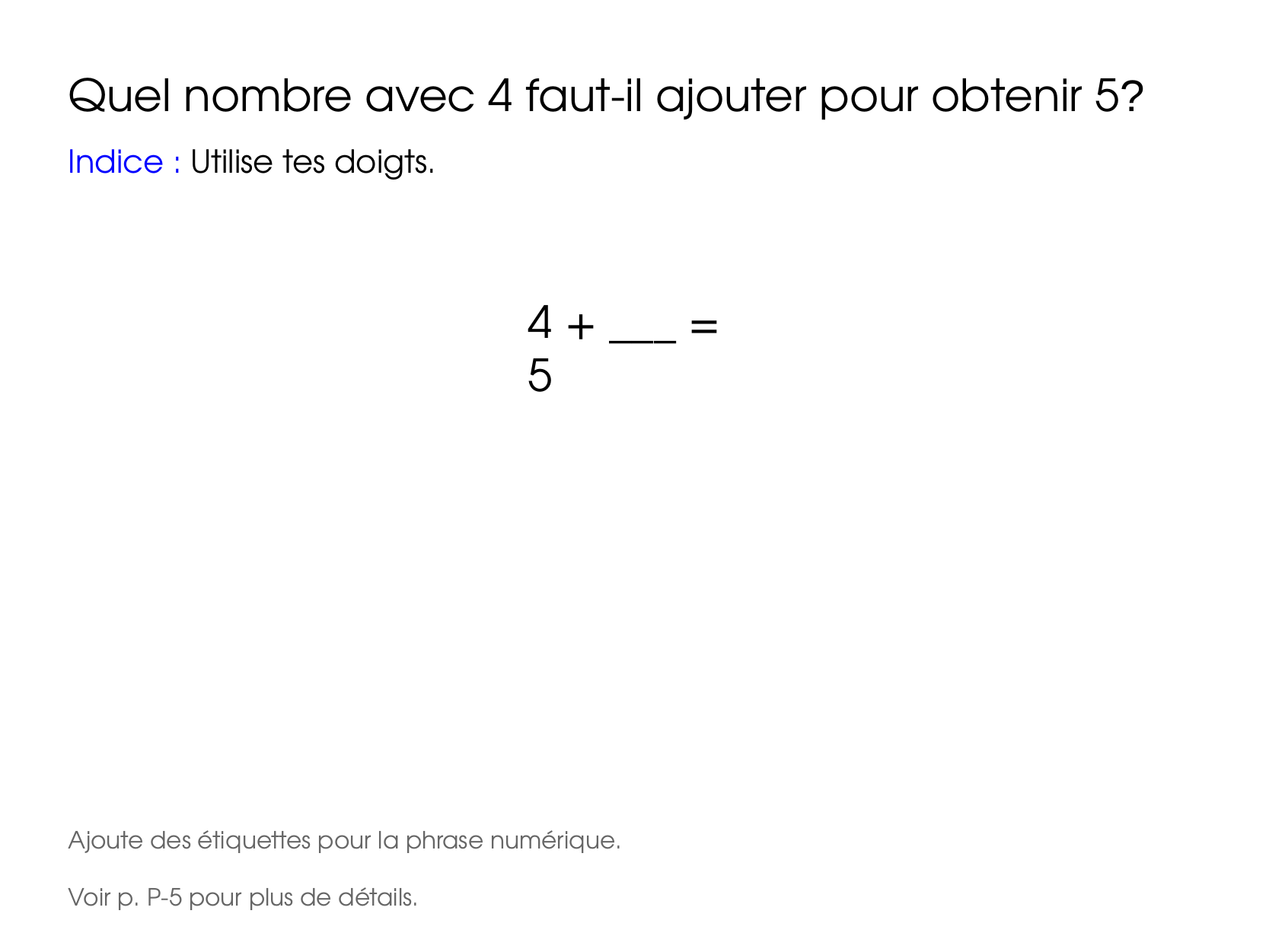

Quel nombre avec 4 faut-il ajouter pour obtenir 5?
Indice : Utilise tes doigts.
4 + ___ = 5
Ajoute des étiquettes pour la phrase numérique.
Voir p. P-5 pour plus de détails.